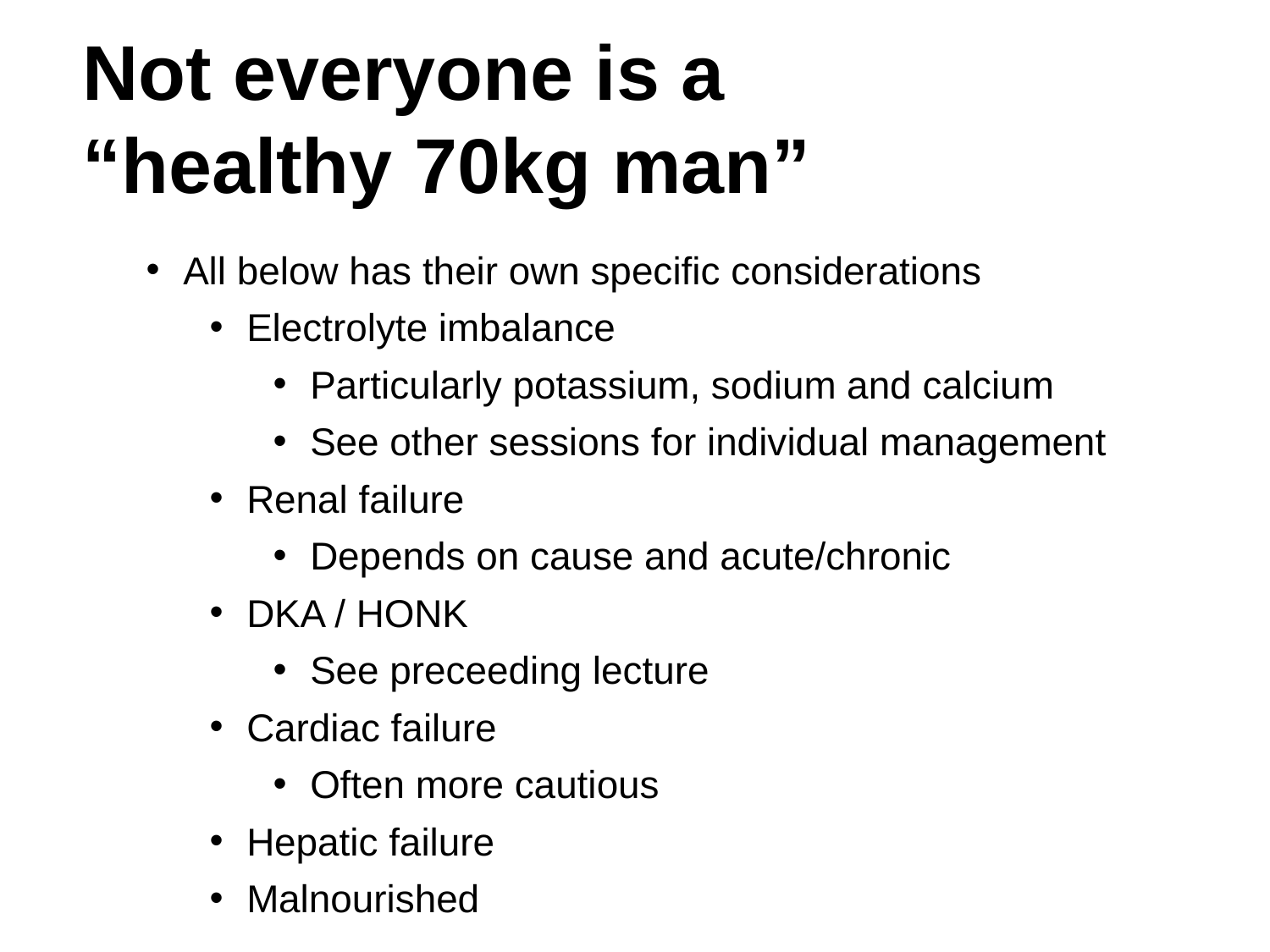

Not everyone is a
“healthy 70kg man”
All below has their own specific considerations
Electrolyte imbalance
Particularly potassium, sodium and calcium
See other sessions for individual management
Renal failure
Depends on cause and acute/chronic
DKA / HONK
See preceeding lecture
Cardiac failure
Often more cautious
Hepatic failure
Malnourished